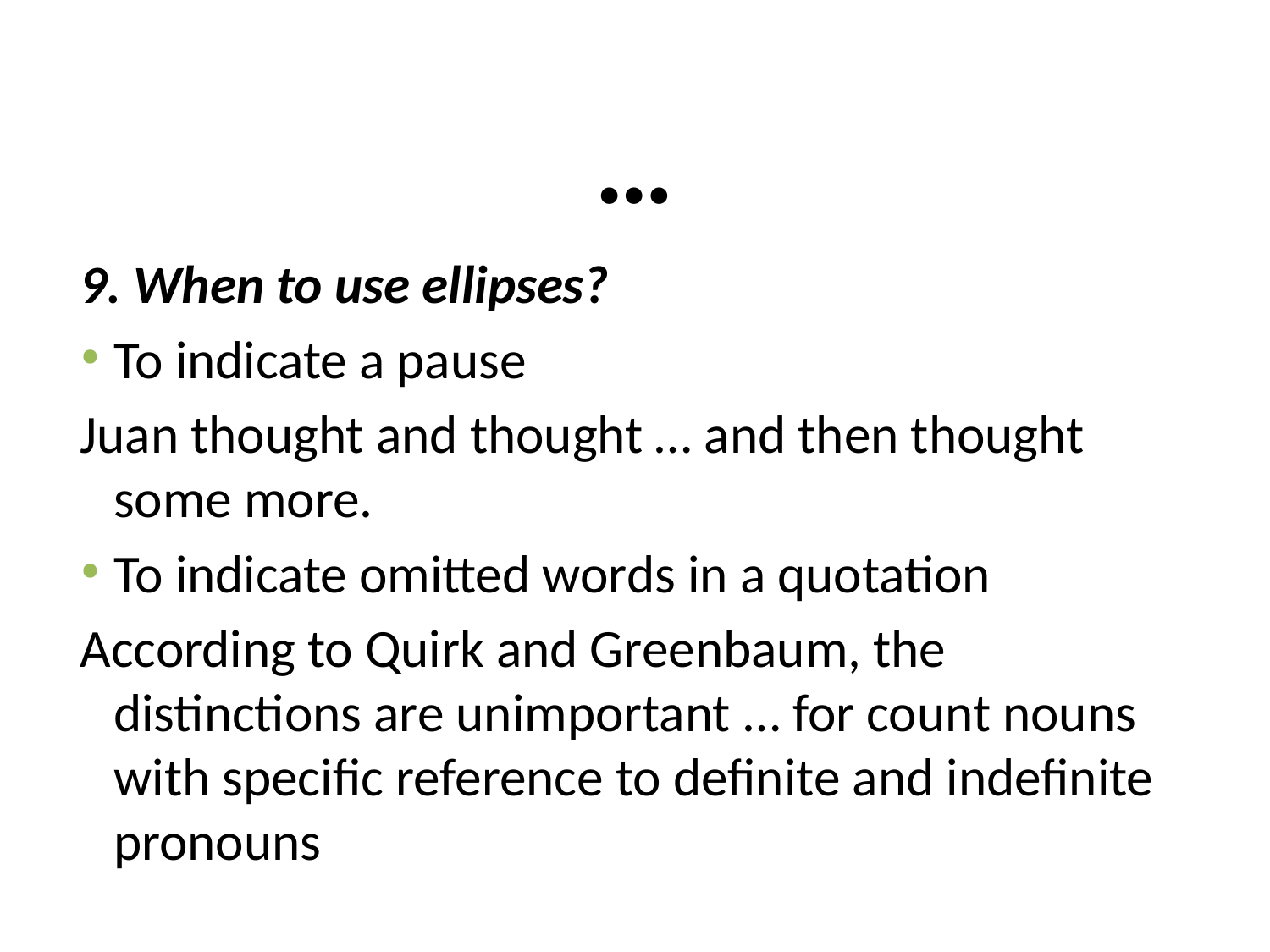

# …
9. When to use ellipses?
To indicate a pause
Juan thought and thought … and then thought some more.
To indicate omitted words in a quotation
According to Quirk and Greenbaum, the distinctions are unimportant … for count nouns with specific reference to definite and indefinite pronouns